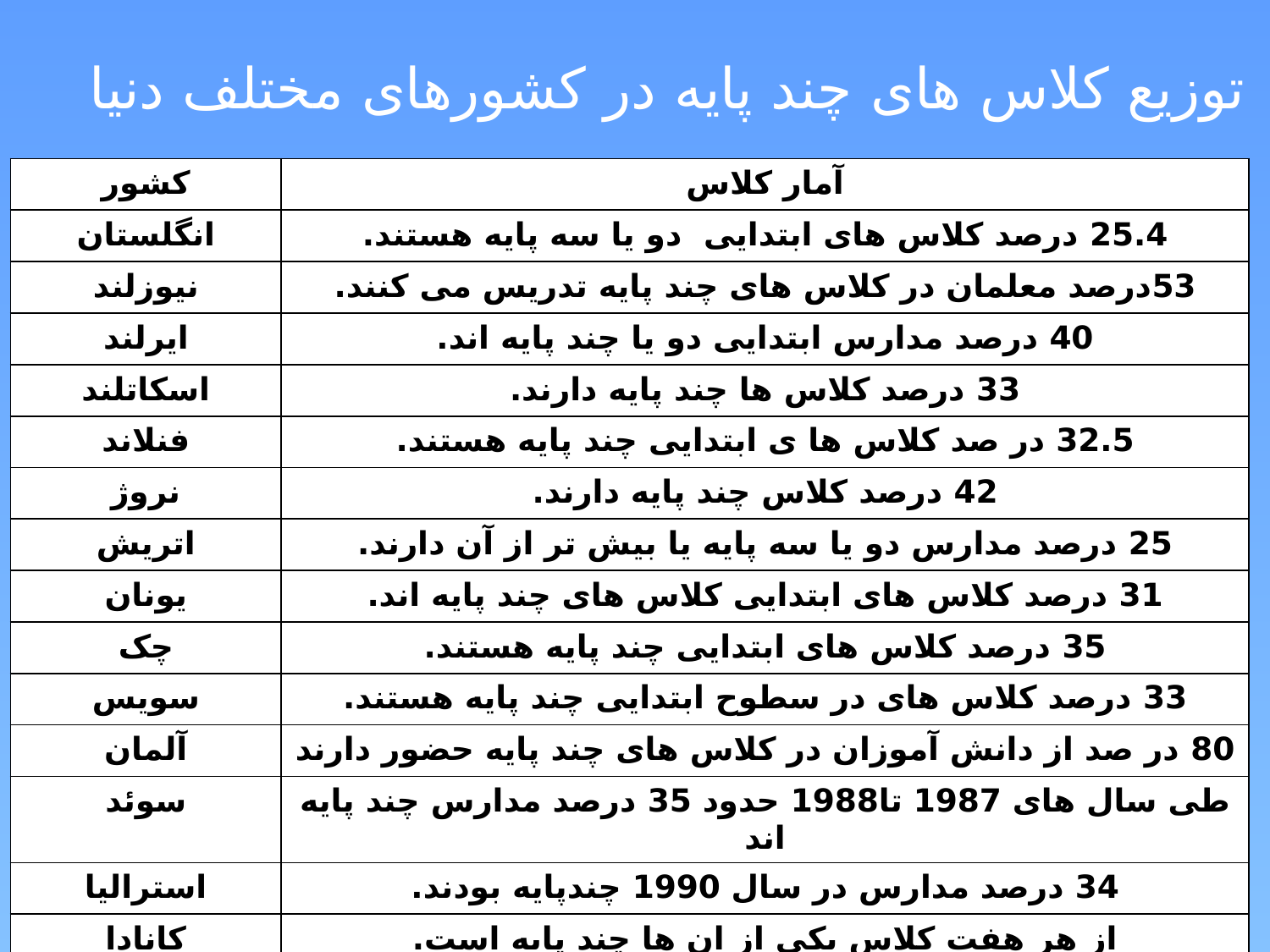

توزیع کلاس های چند پایه در کشورهای مختلف دنیا
| کشور | آمار کلاس |
| --- | --- |
| انگلستان | 25.4 درصد کلاس های ابتدایی دو یا سه پایه هستند. |
| نیوزلند | 53درصد معلمان در کلاس های چند پایه تدریس می کنند. |
| ایرلند | 40 درصد مدارس ابتدایی دو یا چند پایه اند. |
| اسکاتلند | 33 درصد کلاس ها چند پایه دارند. |
| فنلاند | 32.5 در صد کلاس ها ی ابتدایی چند پایه هستند. |
| نروژ | 42 درصد کلاس چند پایه دارند. |
| اتریش | 25 درصد مدارس دو یا سه پایه یا بیش تر از آن دارند. |
| یونان | 31 درصد کلاس های ابتدایی کلاس های چند پایه اند. |
| چک | 35 درصد کلاس های ابتدایی چند پایه هستند. |
| سویس | 33 درصد کلاس های در سطوح ابتدایی چند پایه هستند. |
| آلمان | 80 در صد از دانش آموزان در کلاس های چند پایه حضور دارند |
| سوئد | طی سال های 1987 تا1988 حدود 35 درصد مدارس چند پایه اند |
| استرالیا | 34 درصد مدارس در سال 1990 چندپایه بودند. |
| کانادا | از هر هفت کلاس یکی از ان ها چند پایه است. |